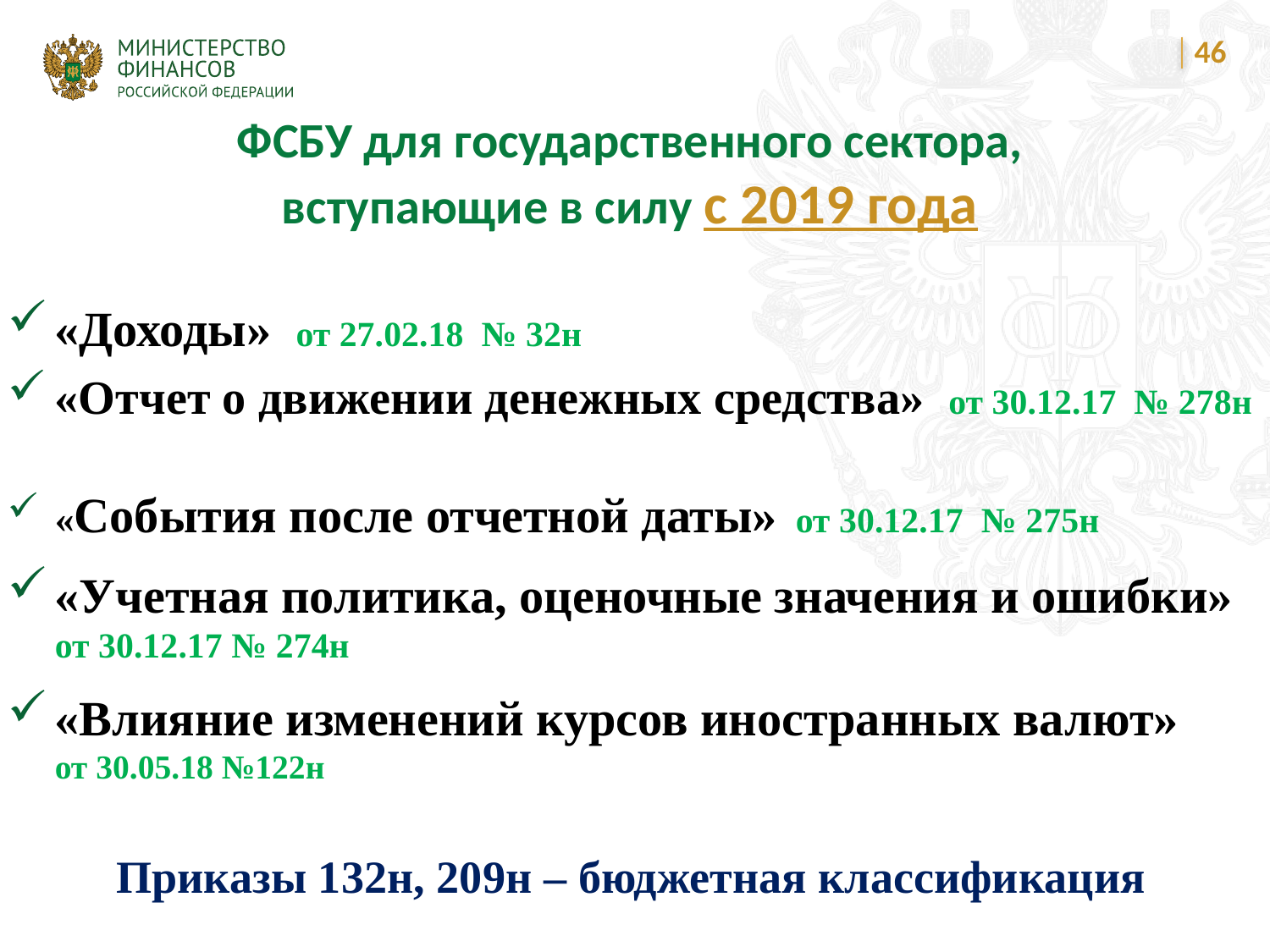

46
ФСБУ для государственного сектора,
вступающие в силу с 2019 года
«Доходы»  от 27.02.18  № 32н
«Отчет о движении денежных средства»  от 30.12.17  № 278н
«События после отчетной даты»  от 30.12.17  № 275н
«Учетная политика, оценочные значения и ошибки» от 30.12.17 № 274н
«Влияние изменений курсов иностранных валют»    от 30.05.18 №122н
Приказы 132н, 209н – бюджетная классификация